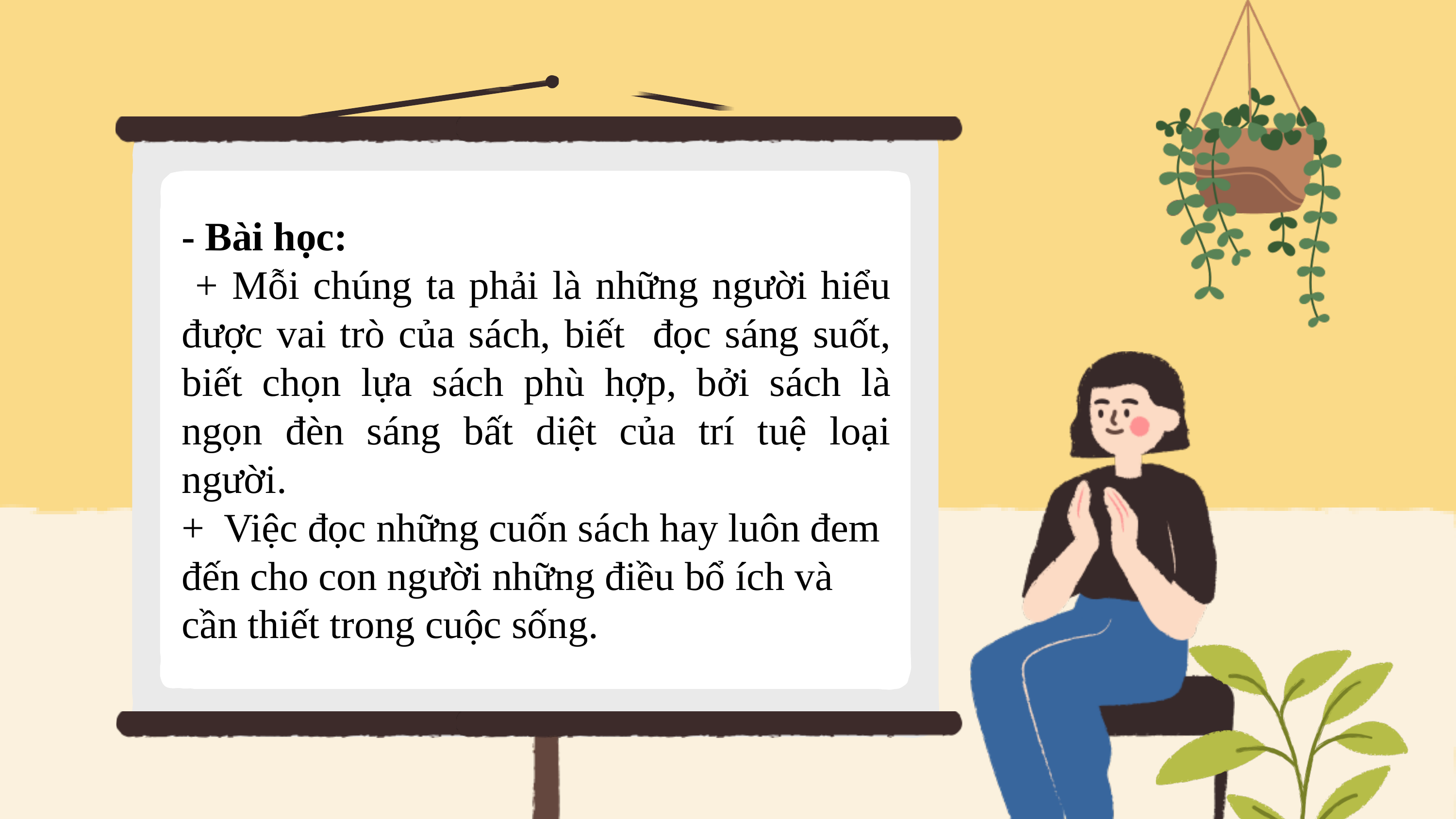

- Bài học:
 + Mỗi chúng ta phải là những người hiểu được vai trò của sách, biết  đọc sáng suốt, biết chọn lựa sách phù hợp, bởi sách là ngọn đèn sáng bất diệt của trí tuệ loại người.
+  Việc đọc những cuốn sách hay luôn đem đến cho con người những điều bổ ích và cần thiết trong cuộc sống.